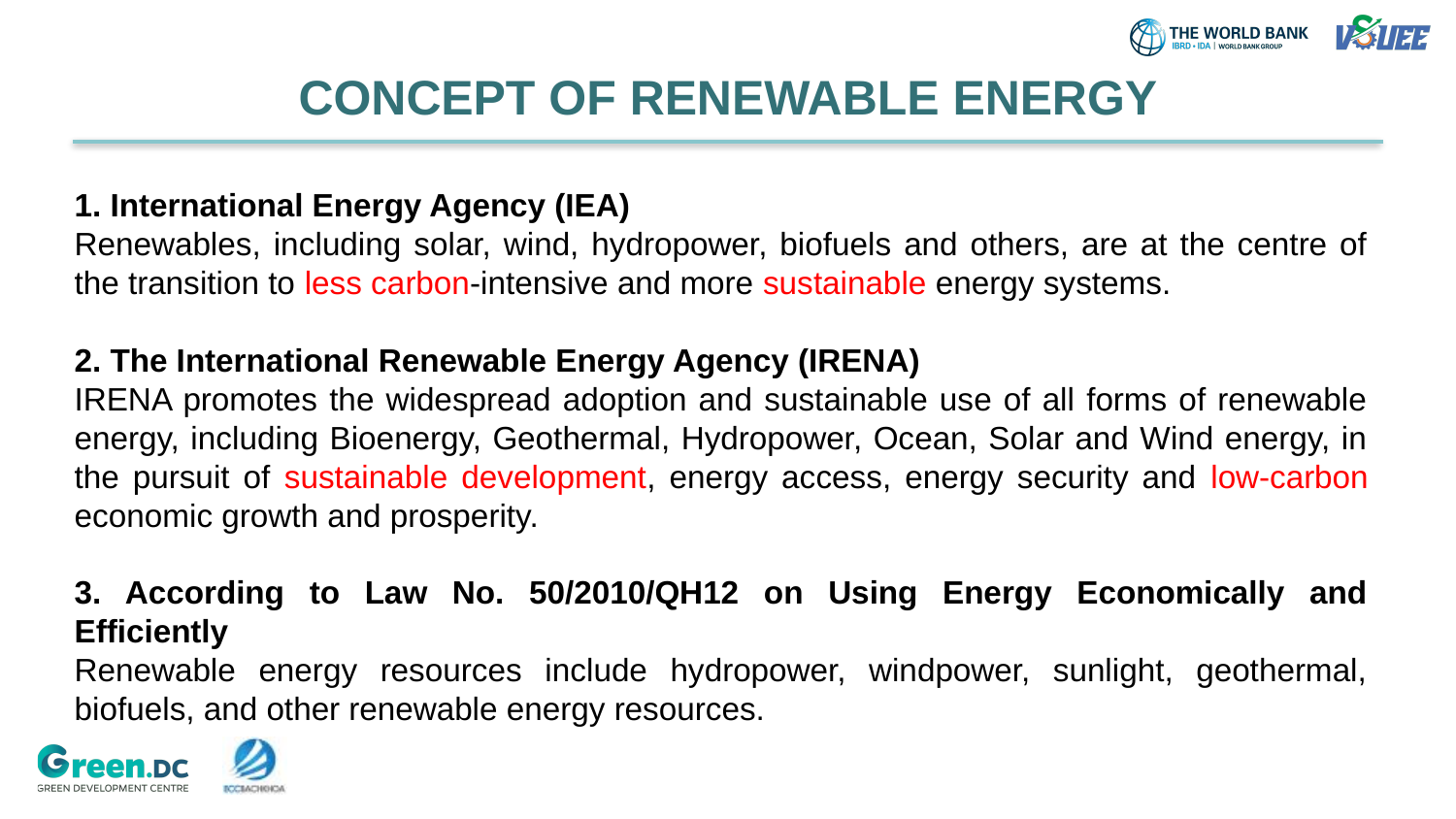

# CONCEPT OF RENEWABLE ENERGY
1. International Energy Agency (IEA)
Renewables, including solar, wind, hydropower, biofuels and others, are at the centre of the transition to less carbon-intensive and more sustainable energy systems.

2. The International Renewable Energy Agency (IRENA)
IRENA promotes the widespread adoption and sustainable use of all forms of renewable energy, including Bioenergy, Geothermal, Hydropower, Ocean, Solar and Wind energy, in the pursuit of sustainable development, energy access, energy security and low-carbon economic growth and prosperity.

3. According to Law No. 50/2010/QH12 on Using Energy Economically and Efficiently
Renewable energy resources include hydropower, windpower, sunlight, geothermal, biofuels, and other renewable energy resources.